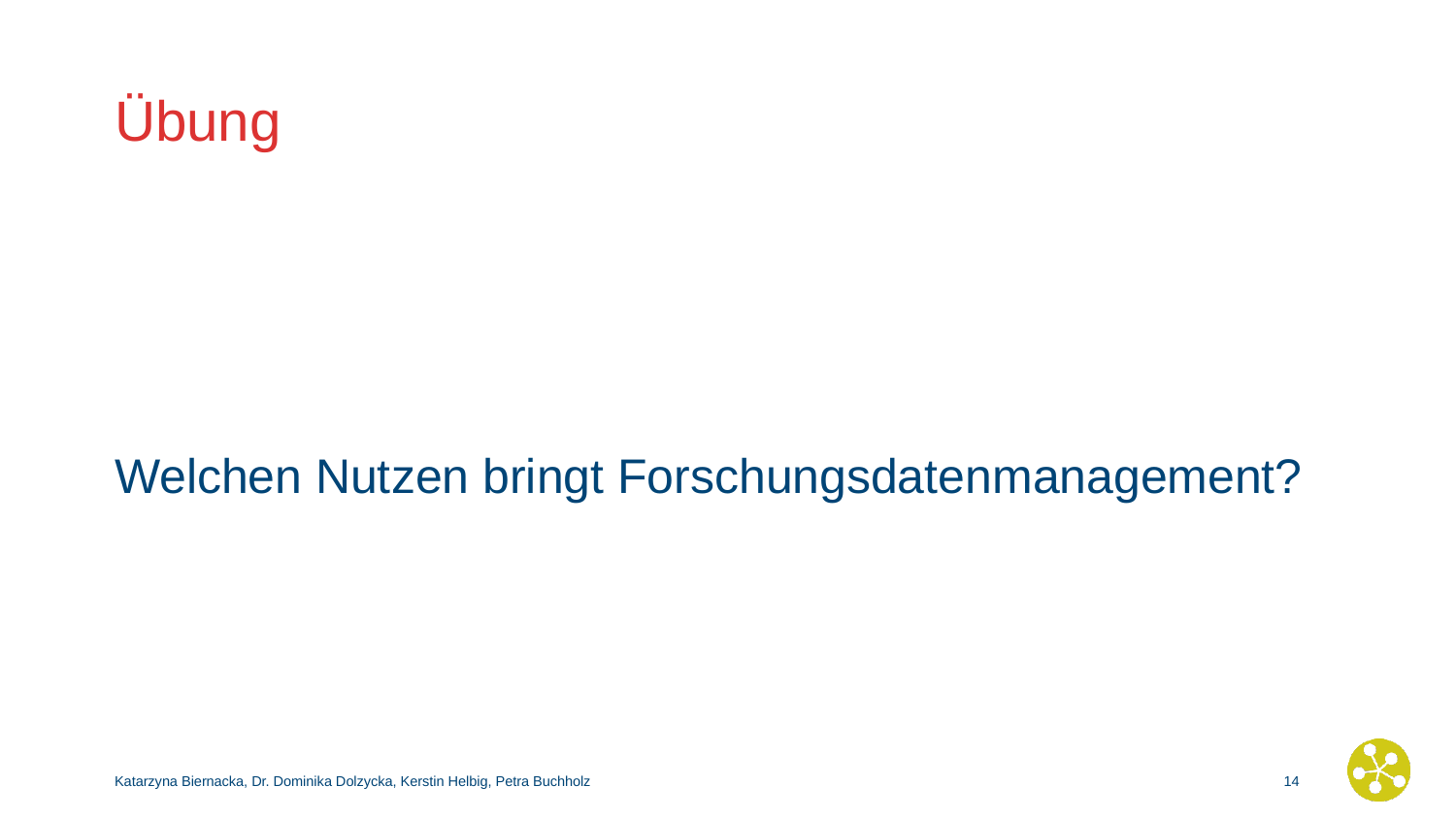

# Übung
Welchen Nutzen bringt Forschungsdatenmanagement?
Katarzyna Biernacka, Dr. Dominika Dolzycka, Kerstin Helbig, Petra Buchholz
14